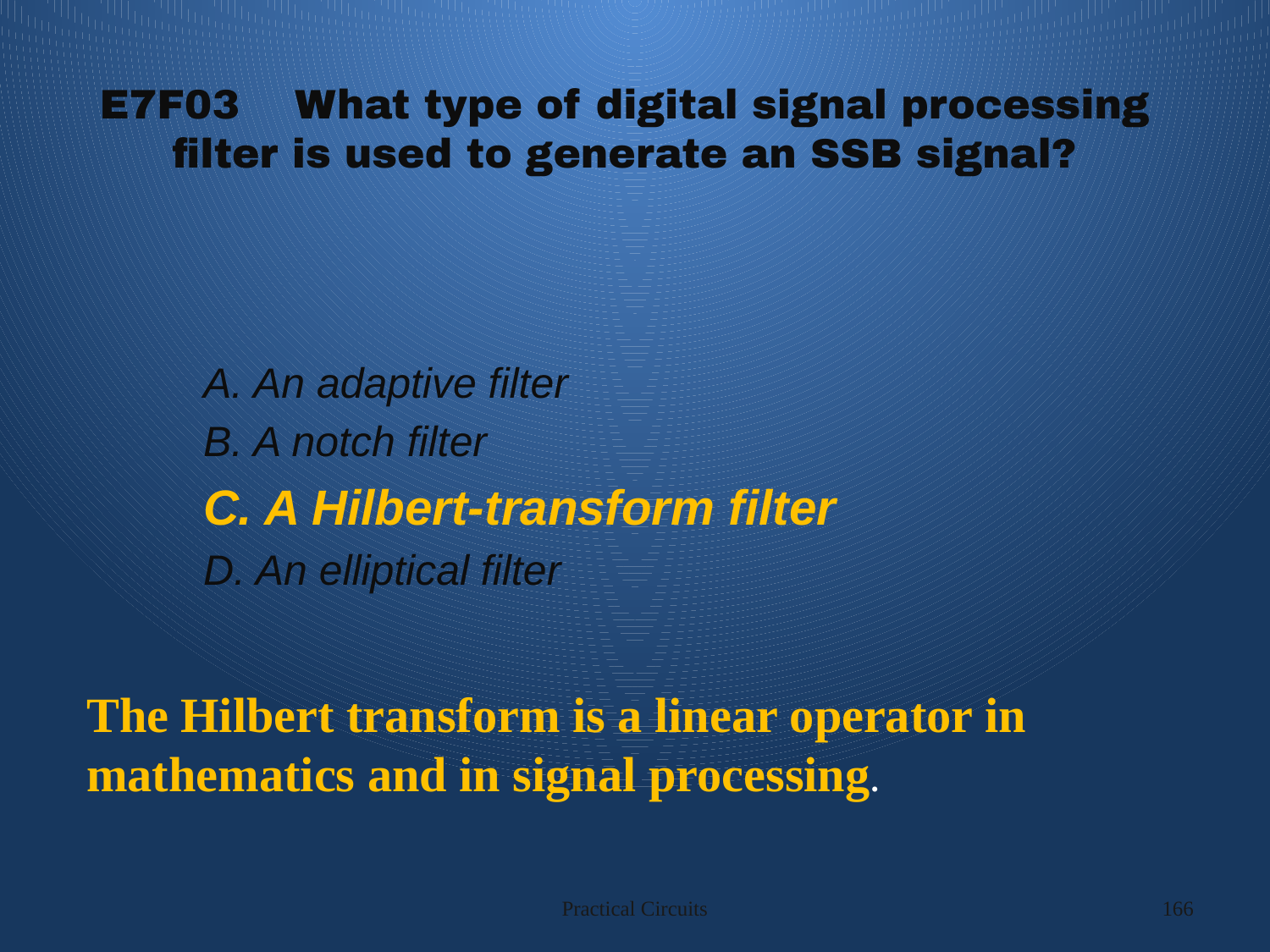

# E7F03    What type of digital signal processing filter is used to generate an SSB signal?
A. An adaptive filter
B. A notch filter
C. A Hilbert-transform filter
D. An elliptical filter

The Hilbert transform is a linear operator in mathematics and in signal processing.
Practical Circuits
166